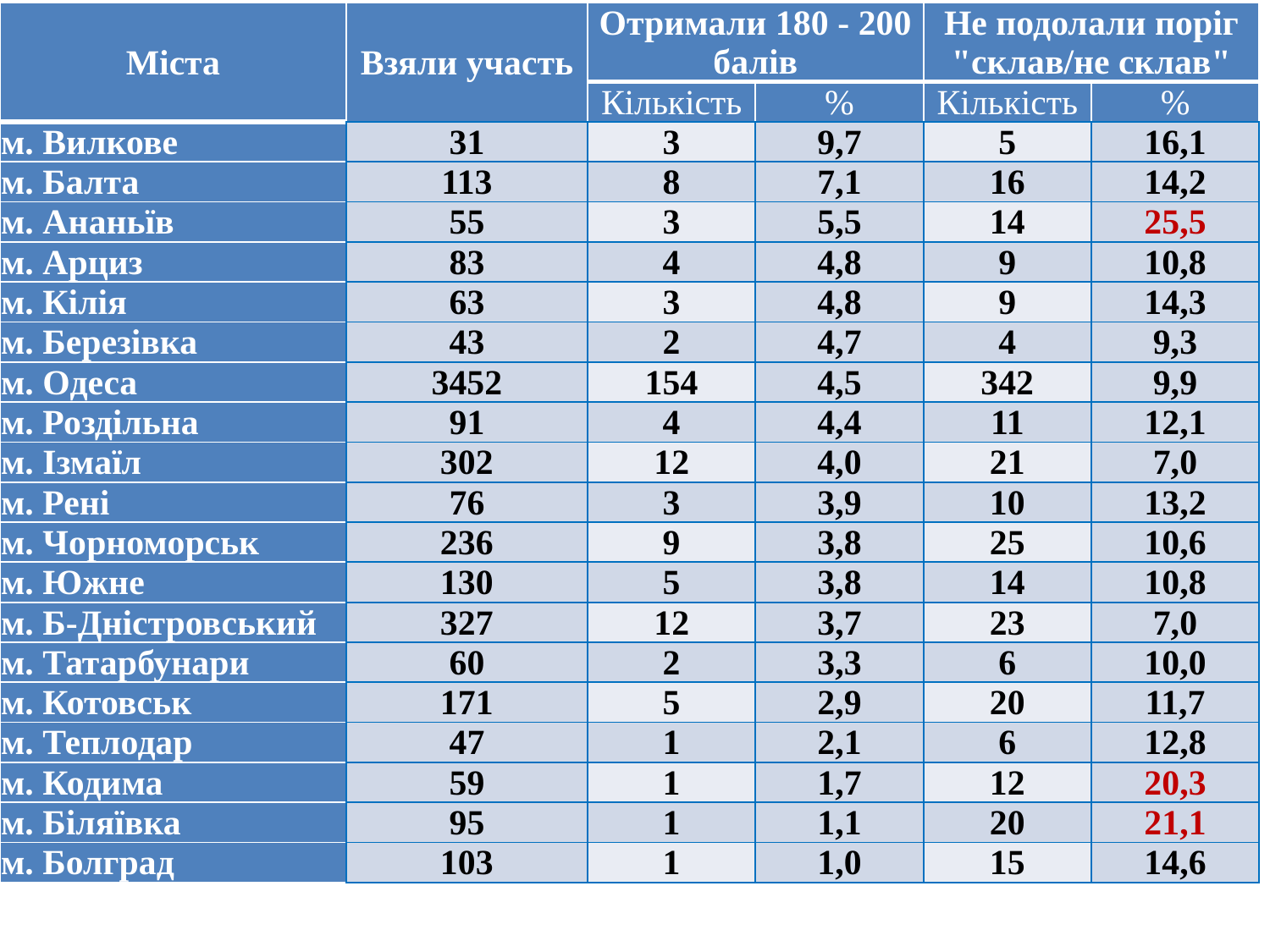

| Міста | Взяли участь | Отримали 180 - 200 балів |  | Не подолали поріг "склав/не склав" |  |
| --- | --- | --- | --- | --- | --- |
|  |  | Кількість | % | Кількість | % |
| м. Вилкове | 31 | 3 | 9,7 | 5 | 16,1 |
| м. Балта | 113 | 8 | 7,1 | 16 | 14,2 |
| м. Ананьїв | 55 | 3 | 5,5 | 14 | 25,5 |
| м. Арциз | 83 | 4 | 4,8 | 9 | 10,8 |
| м. Кілія | 63 | 3 | 4,8 | 9 | 14,3 |
| м. Березівка | 43 | 2 | 4,7 | 4 | 9,3 |
| м. Одеса | 3452 | 154 | 4,5 | 342 | 9,9 |
| м. Роздільна | 91 | 4 | 4,4 | 11 | 12,1 |
| м. Ізмаїл | 302 | 12 | 4,0 | 21 | 7,0 |
| м. Рені | 76 | 3 | 3,9 | 10 | 13,2 |
| м. Чорноморськ | 236 | 9 | 3,8 | 25 | 10,6 |
| м. Южне | 130 | 5 | 3,8 | 14 | 10,8 |
| м. Б-Дністровський | 327 | 12 | 3,7 | 23 | 7,0 |
| м. Татарбунари | 60 | 2 | 3,3 | 6 | 10,0 |
| м. Котовськ | 171 | 5 | 2,9 | 20 | 11,7 |
| м. Теплодар | 47 | 1 | 2,1 | 6 | 12,8 |
| м. Кодима | 59 | 1 | 1,7 | 12 | 20,3 |
| м. Біляївка | 95 | 1 | 1,1 | 20 | 21,1 |
| м. Болград | 103 | 1 | 1,0 | 15 | 14,6 |